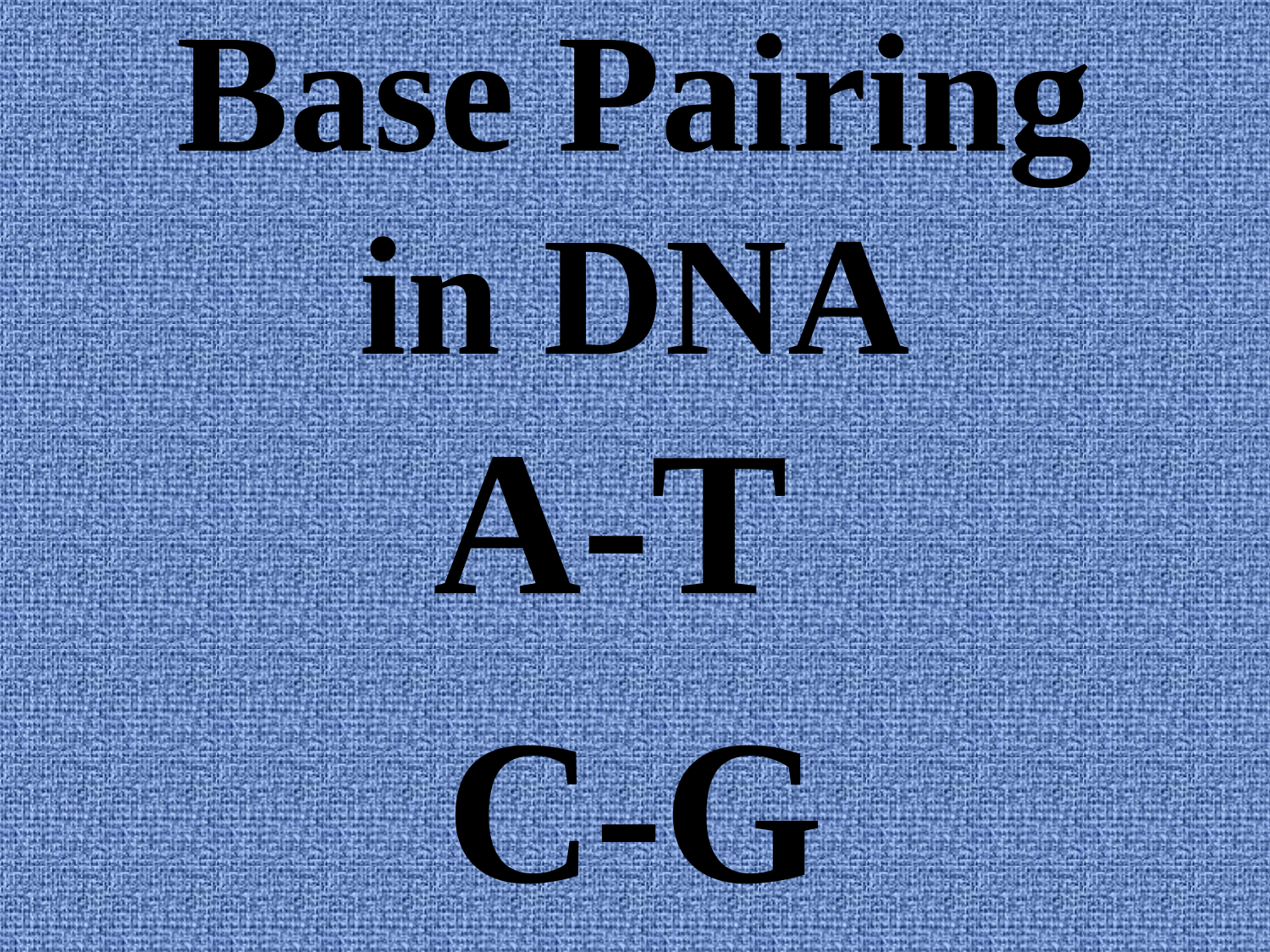

# Base Pairing in DNA
A-T
C-G